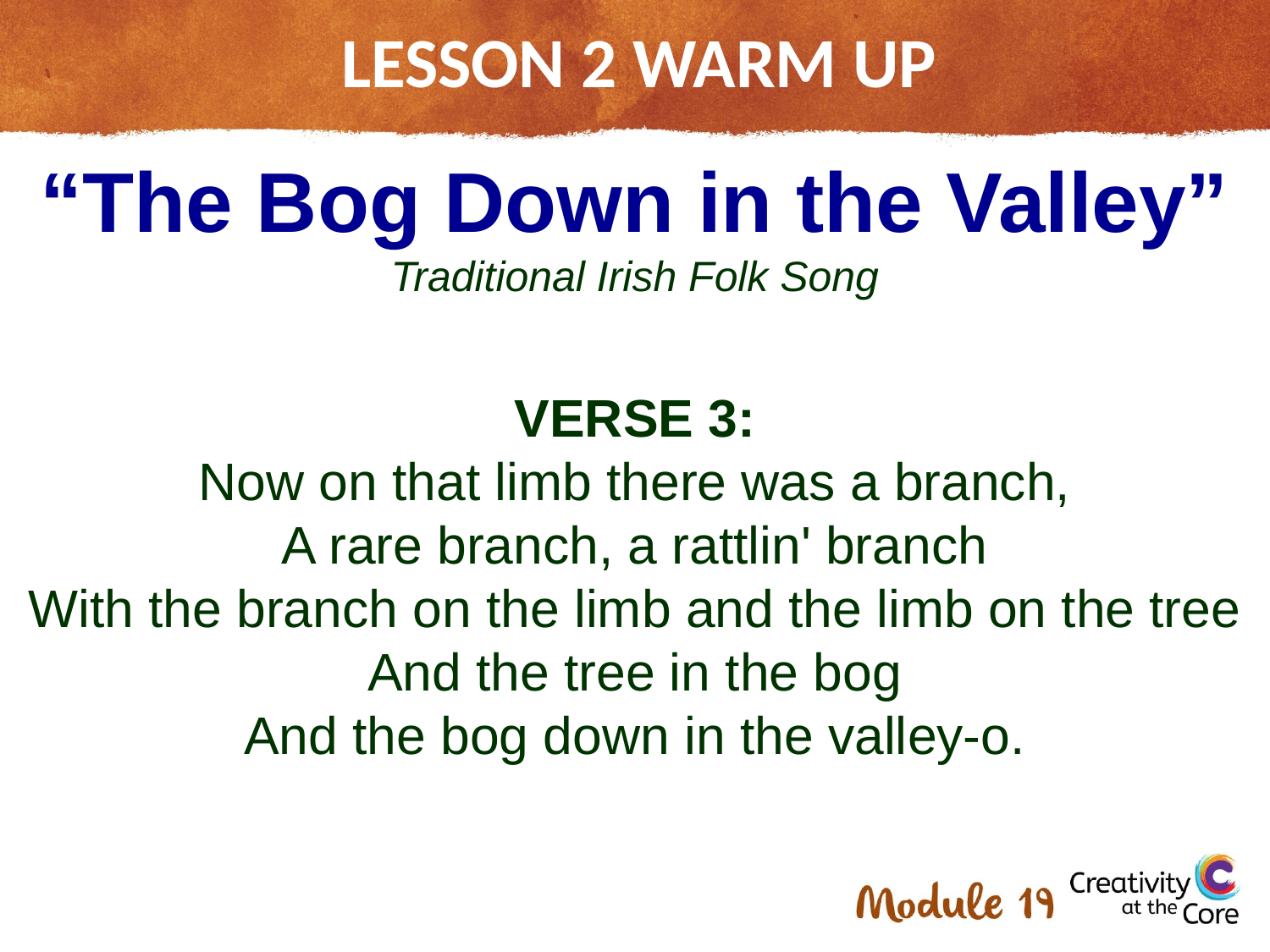

# LESSON 2 WARM UP
“The Bog Down in the Valley”
Traditional Irish Folk Song

VERSE 3:
Now on that limb there was a branch,
A rare branch, a rattlin' branch
With the branch on the limb and the limb on the tree And the tree in the bog
And the bog down in the valley-o.